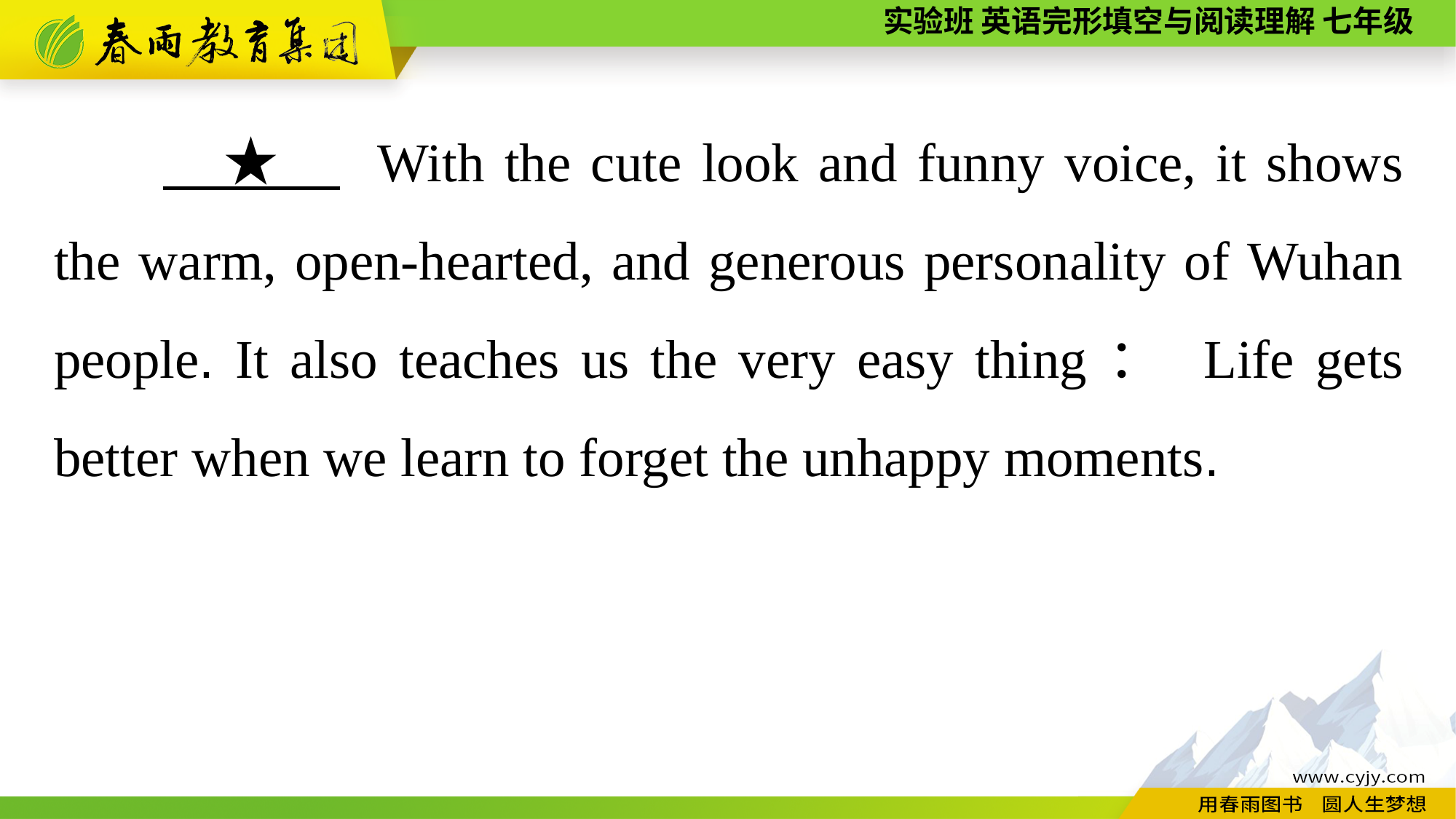

★　 With the cute look and funny voice, it shows the warm, open-hearted, and generous personality of Wuhan people. It also teaches us the very easy thing： Life gets better when we learn to forget the unhappy moments.